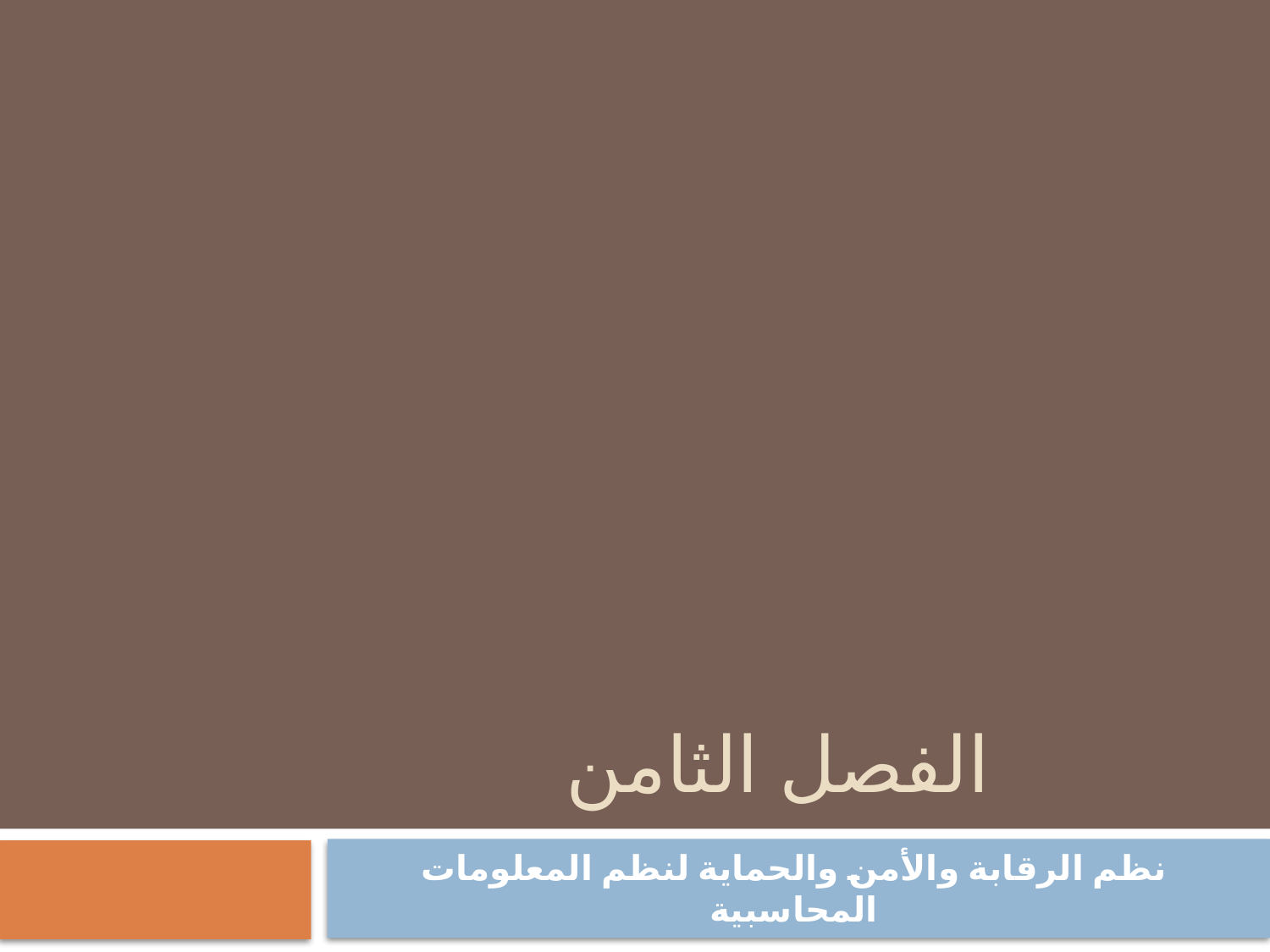

# الفصل الثامن
نظم الرقابة والأمن والحماية لنظم المعلومات المحاسبية